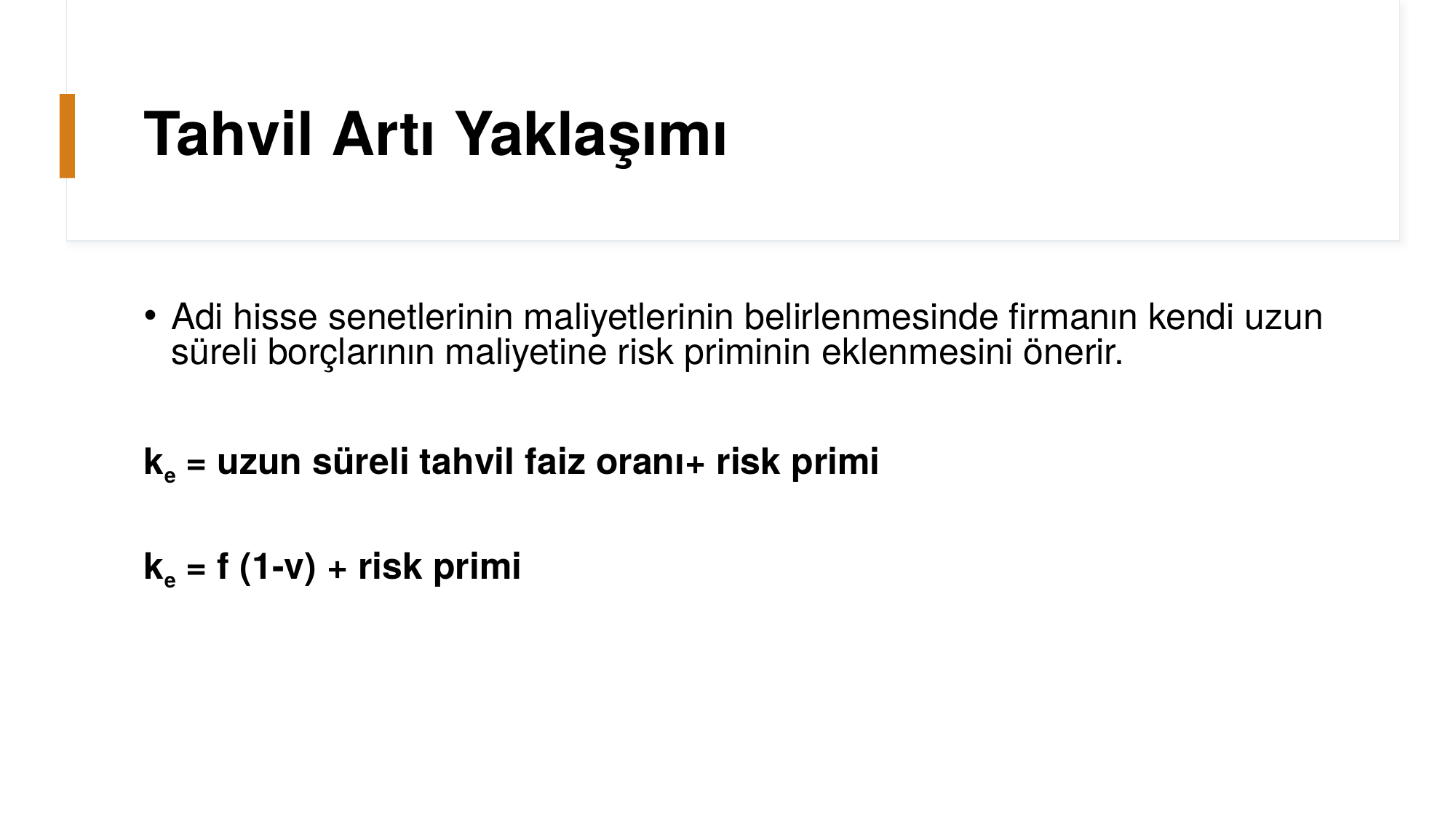

# Tahvil Artı Yaklaşımı
Adi hisse senetlerinin maliyetlerinin belirlenmesinde firmanın kendi uzun süreli borçlarının maliyetine risk priminin eklenmesini önerir.

ke = uzun süreli tahvil faiz oranı+ risk primi

ke = f (1-v) + risk primi